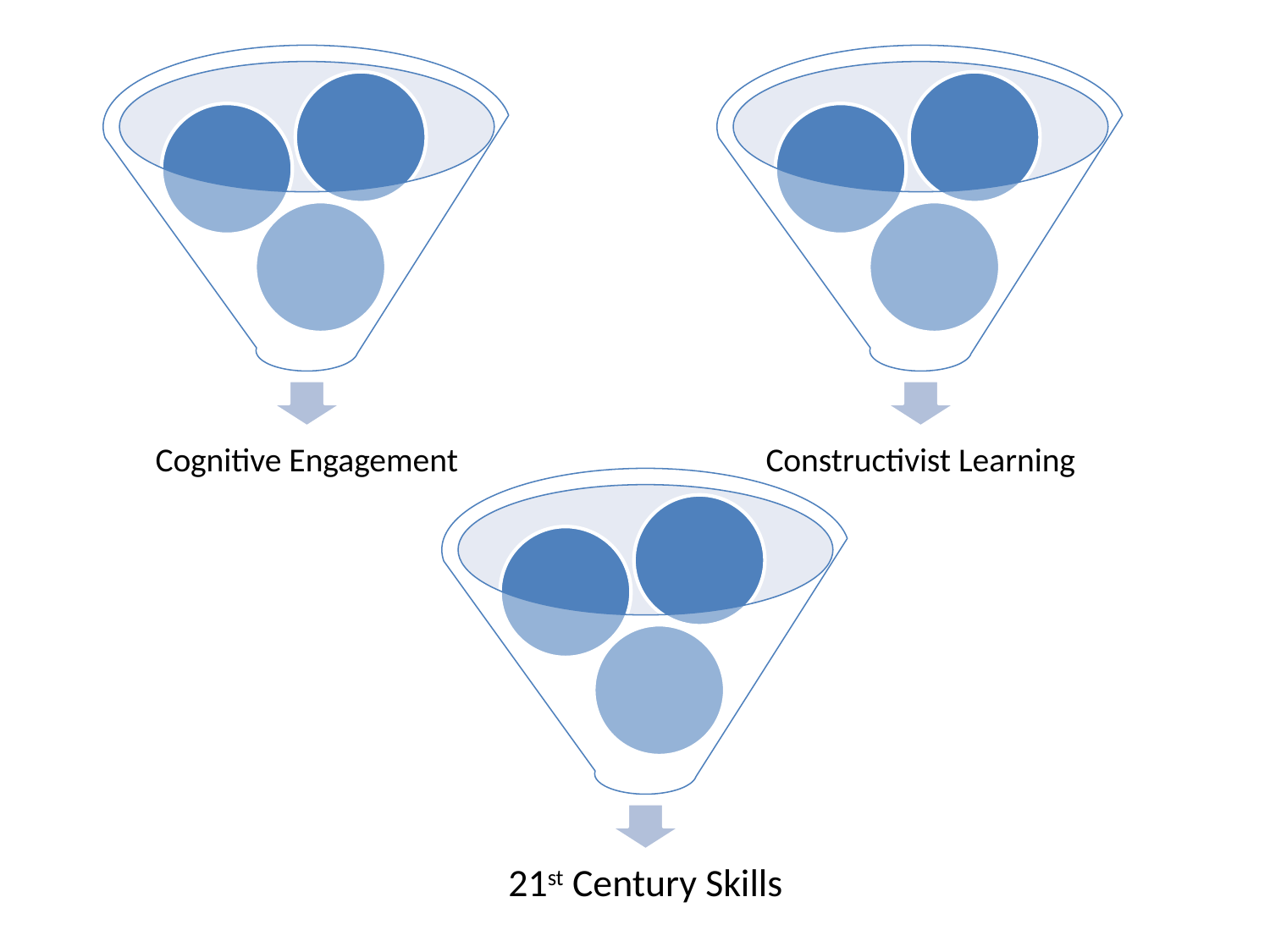

Cognitive Engagement

Constructivist Learning

21st Century Skills